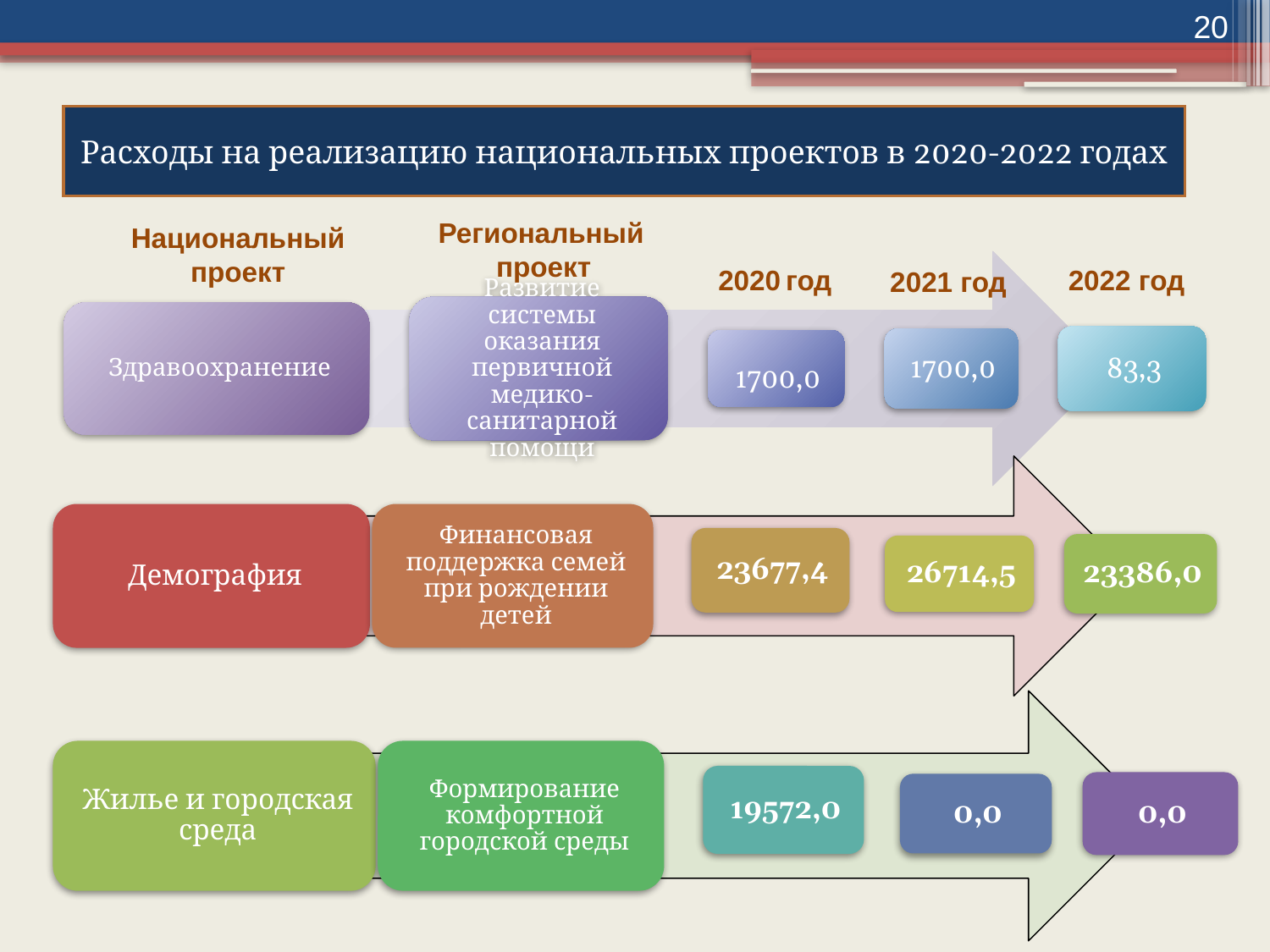

20
# Расходы на реализацию национальных проектов в 2020-2022 годах
Региональный
 проект
Национальный проект
Здравоохранение
Развитие системы оказания первичной медико-санитарной помощи
1700,0
1700,0
83,3
2020 год
2022 год
2021 год

Демография
Финансовая поддержка семей при рождении детей
23677,4
26714,5
23386,0
Жилье и городская среда
Формирование комфортной городской среды
19572,0
0,0
0,0